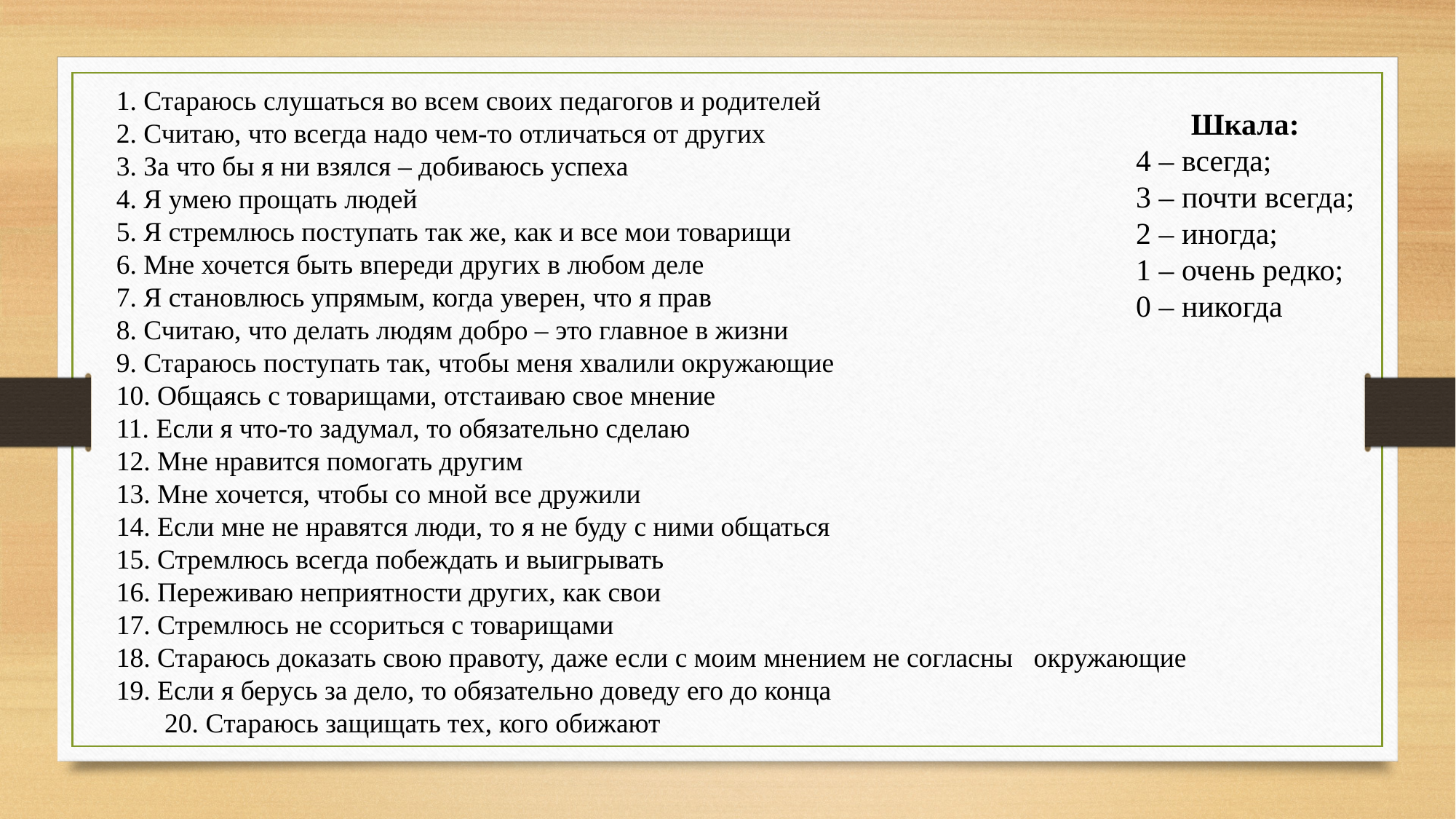

1. Стараюсь слушаться во всем своих педагогов и родителей
2. Считаю, что всегда надо чем-то отличаться от других
3. За что бы я ни взялся – добиваюсь успеха
4. Я умею прощать людей
5. Я стремлюсь поступать так же, как и все мои товарищи
6. Мне хочется быть впереди других в любом деле
7. Я становлюсь упрямым, когда уверен, что я прав
8. Считаю, что делать людям добро – это главное в жизни
9. Стараюсь поступать так, чтобы меня хвалили окружающие
10. Общаясь с товарищами, отстаиваю свое мнение
11. Если я что-то задумал, то обязательно сделаю
12. Мне нравится помогать другим
13. Мне хочется, чтобы со мной все дружили
14. Если мне не нравятся люди, то я не буду с ними общаться
15. Стремлюсь всегда побеждать и выигрывать
16. Переживаю неприятности других, как свои
17. Стремлюсь не ссориться с товарищами
18. Стараюсь доказать свою правоту, даже если с моим мнением не согласны   окружающие
19. Если я берусь за дело, то обязательно доведу его до конца
       20. Стараюсь защищать тех, кого обижают
Шкала:
4 – всегда;
3 – почти всегда;
2 – иногда;
1 – очень редко;
0 – никогда